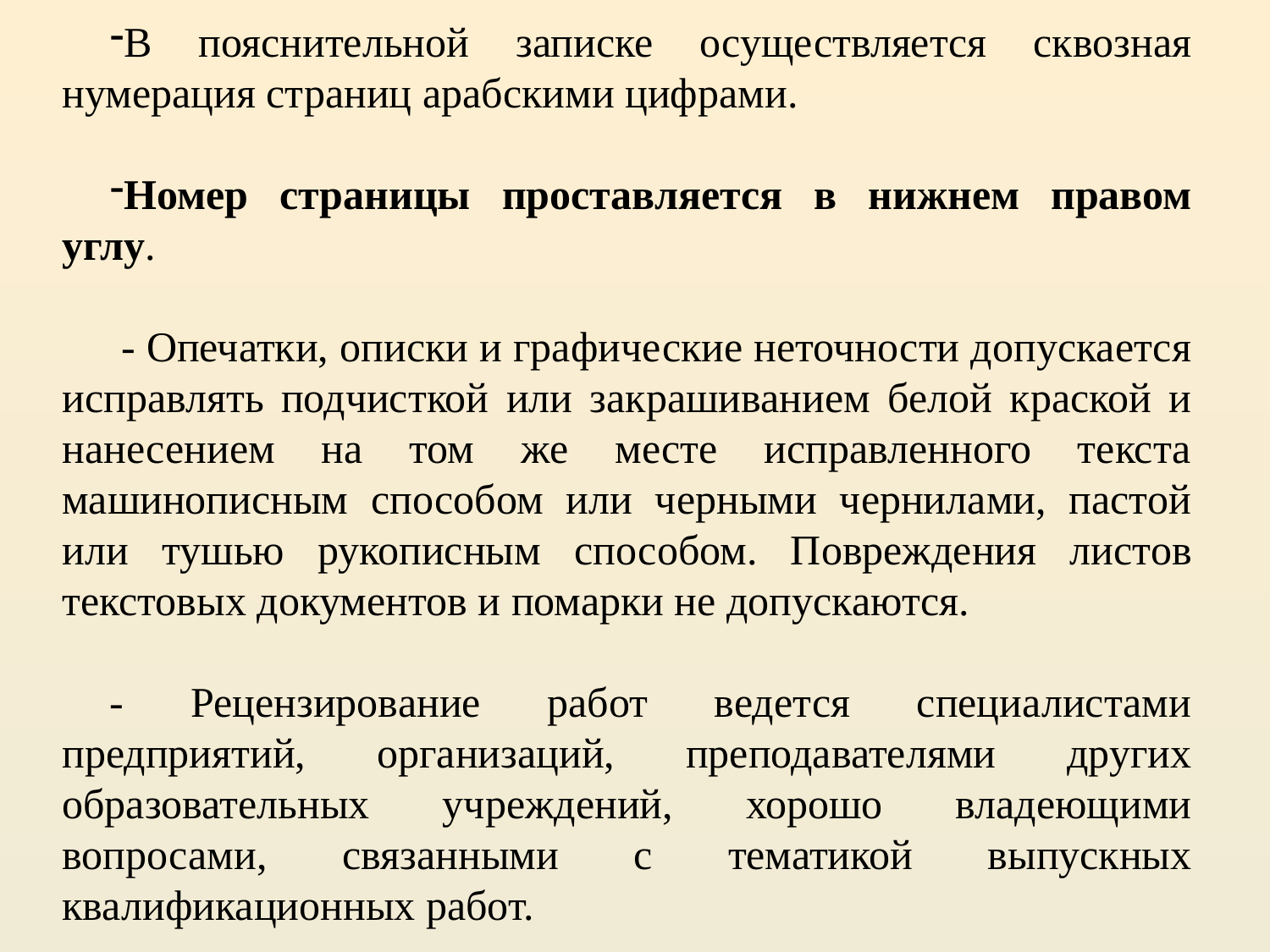

В пояснительной записке осуществляется сквозная нумерация страниц арабскими цифрами.

Номер страницы проставляется в нижнем правом углу.

 - Опечатки, описки и графические неточности допускается исправлять подчисткой или закрашиванием белой краской и нанесением на том же месте исправленного текста машинописным способом или черными чернилами, пастой или тушью рукописным способом. Повреждения листов текстовых документов и помарки не допускаются.

- Рецензирование работ ведется специалистами предприятий, организаций, преподавателями других образовательных учреждений, хорошо владеющими вопросами, связанными с тематикой выпускных квалификационных работ.